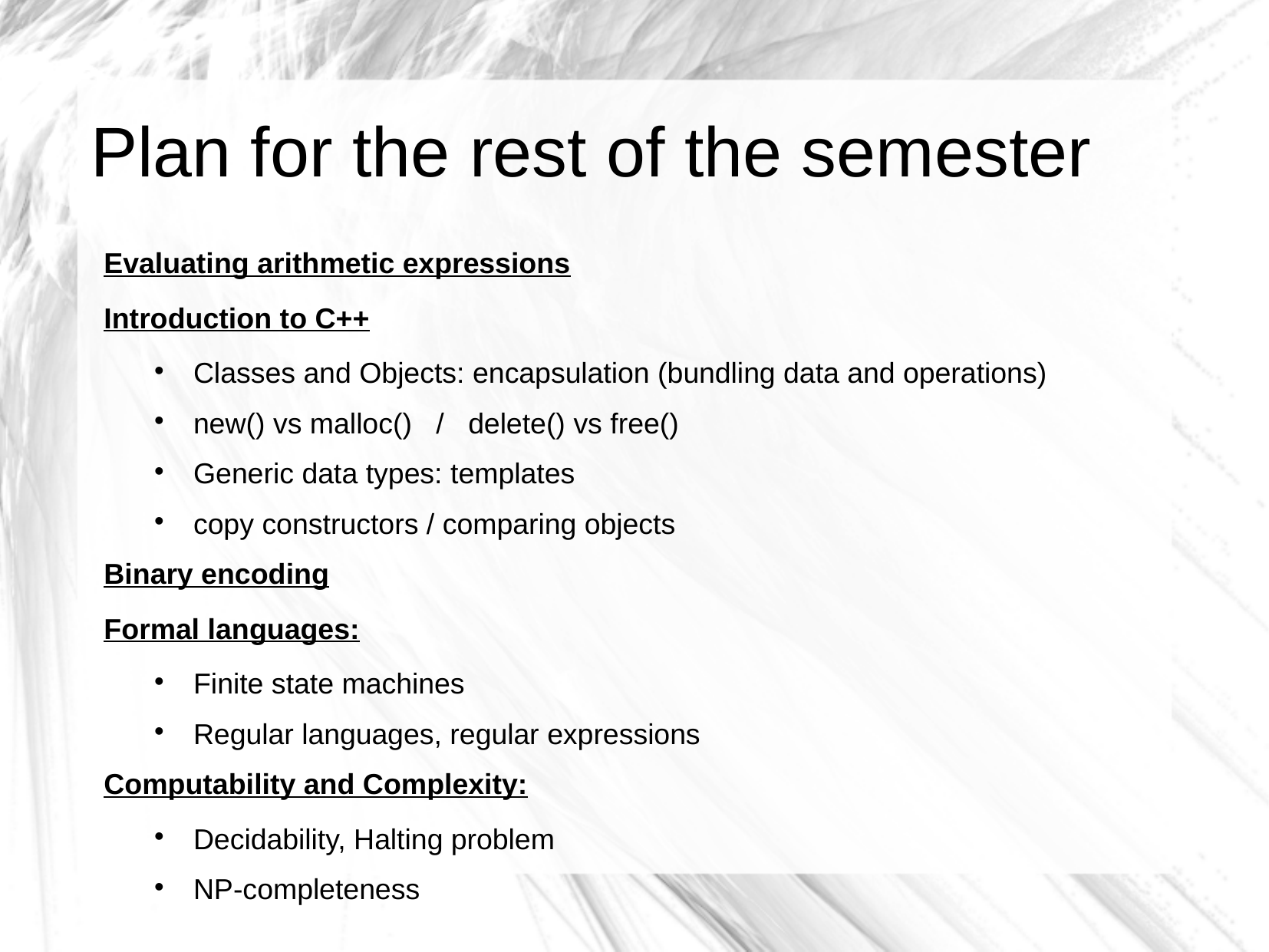

# Plan for the rest of the semester
Evaluating arithmetic expressions
Introduction to C++
Classes and Objects: encapsulation (bundling data and operations)
new() vs malloc()   /   delete() vs free()
Generic data types: templates
copy constructors / comparing objects
Binary encoding
Formal languages:
Finite state machines
Regular languages, regular expressions
Computability and Complexity:
Decidability, Halting problem
NP-completeness